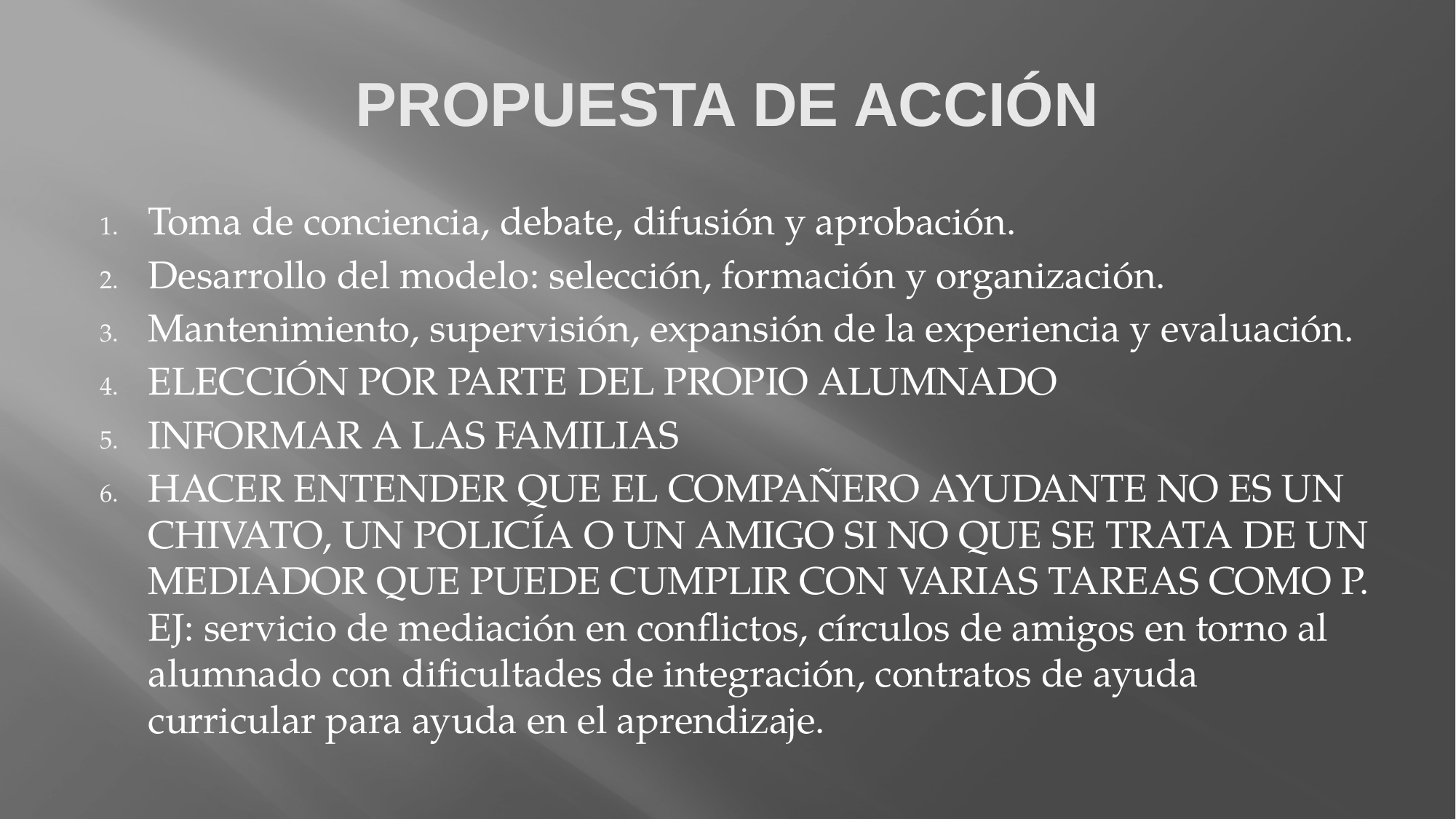

# PROPUESTA DE ACCIÓN
Toma de conciencia, debate, difusión y aprobación.
Desarrollo del modelo: selección, formación y organización.
Mantenimiento, supervisión, expansión de la experiencia y evaluación.
ELECCIÓN POR PARTE DEL PROPIO ALUMNADO
INFORMAR A LAS FAMILIAS
HACER ENTENDER QUE EL COMPAÑERO AYUDANTE NO ES UN CHIVATO, UN POLICÍA O UN AMIGO SI NO QUE SE TRATA DE UN MEDIADOR QUE PUEDE CUMPLIR CON VARIAS TAREAS COMO P. EJ: servicio de mediación en conflictos, círculos de amigos en torno al alumnado con dificultades de integración, contratos de ayuda curricular para ayuda en el aprendizaje.